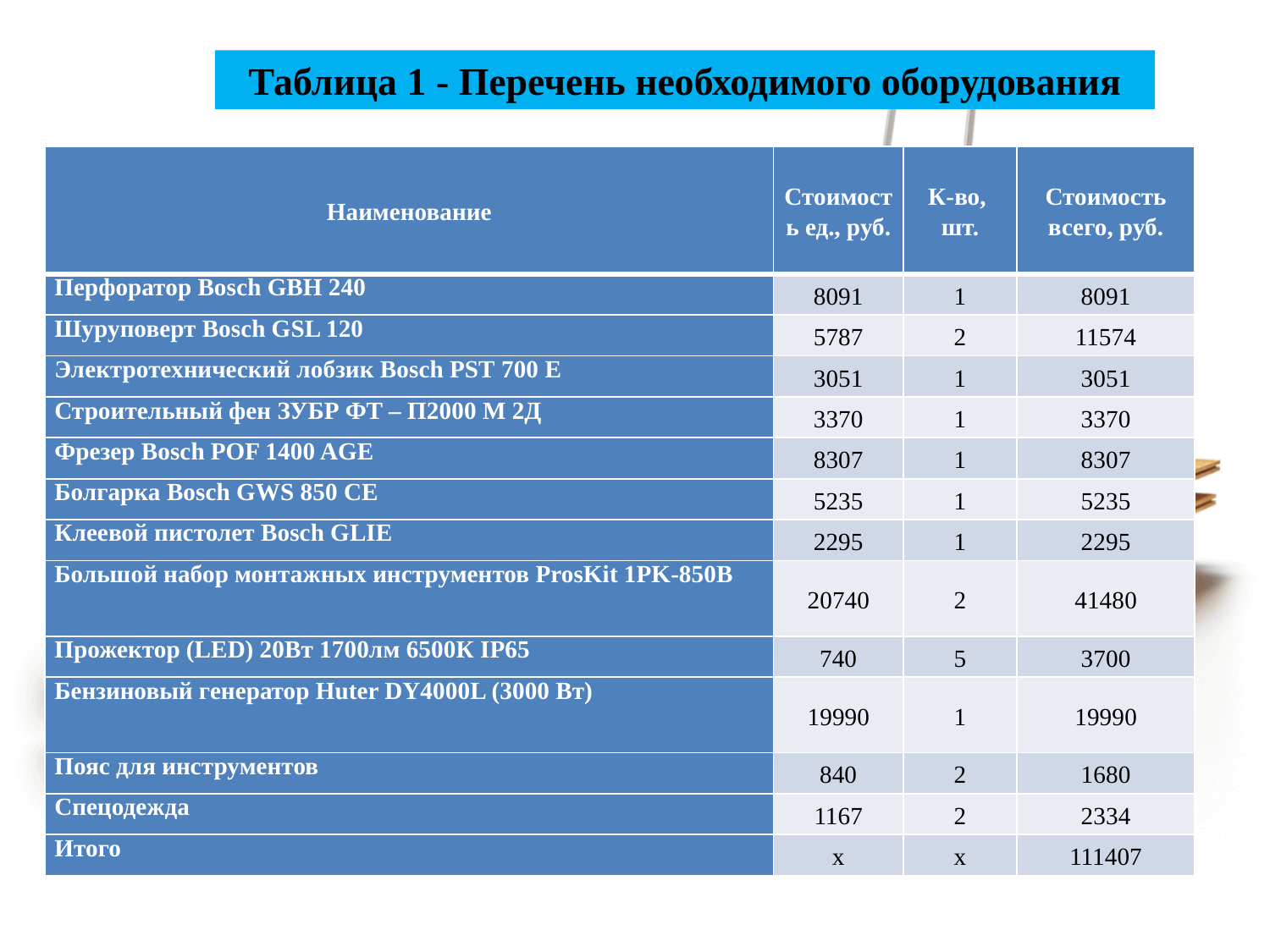

Таблица 1 - Перечень необходимого оборудования
| Наименование | Стоимость ед., руб. | К-во, шт. | Стоимость всего, руб. |
| --- | --- | --- | --- |
| Перфоратор Bosch GBH 240 | 8091 | 1 | 8091 |
| Шуруповерт Bosch GSL 120 | 5787 | 2 | 11574 |
| Электротехнический лобзик Bosch PST 700 E | 3051 | 1 | 3051 |
| Строительный фен ЗУБР ФТ – П2000 М 2Д | 3370 | 1 | 3370 |
| Фрезер Bosch POF 1400 AGE | 8307 | 1 | 8307 |
| Болгарка Bosch GWS 850 CE | 5235 | 1 | 5235 |
| Клеевой пистолет Bosch GLIE | 2295 | 1 | 2295 |
| Большой набор монтажных инструментов ProsKit 1PK-850B | 20740 | 2 | 41480 |
| Прожектор (LED) 20Вт 1700лм 6500К IP65 | 740 | 5 | 3700 |
| Бензиновый генератор Huter DY4000L (3000 Вт) | 19990 | 1 | 19990 |
| Пояс для инструментов | 840 | 2 | 1680 |
| Спецодежда | 1167 | 2 | 2334 |
| Итого | х | х | 111407 |